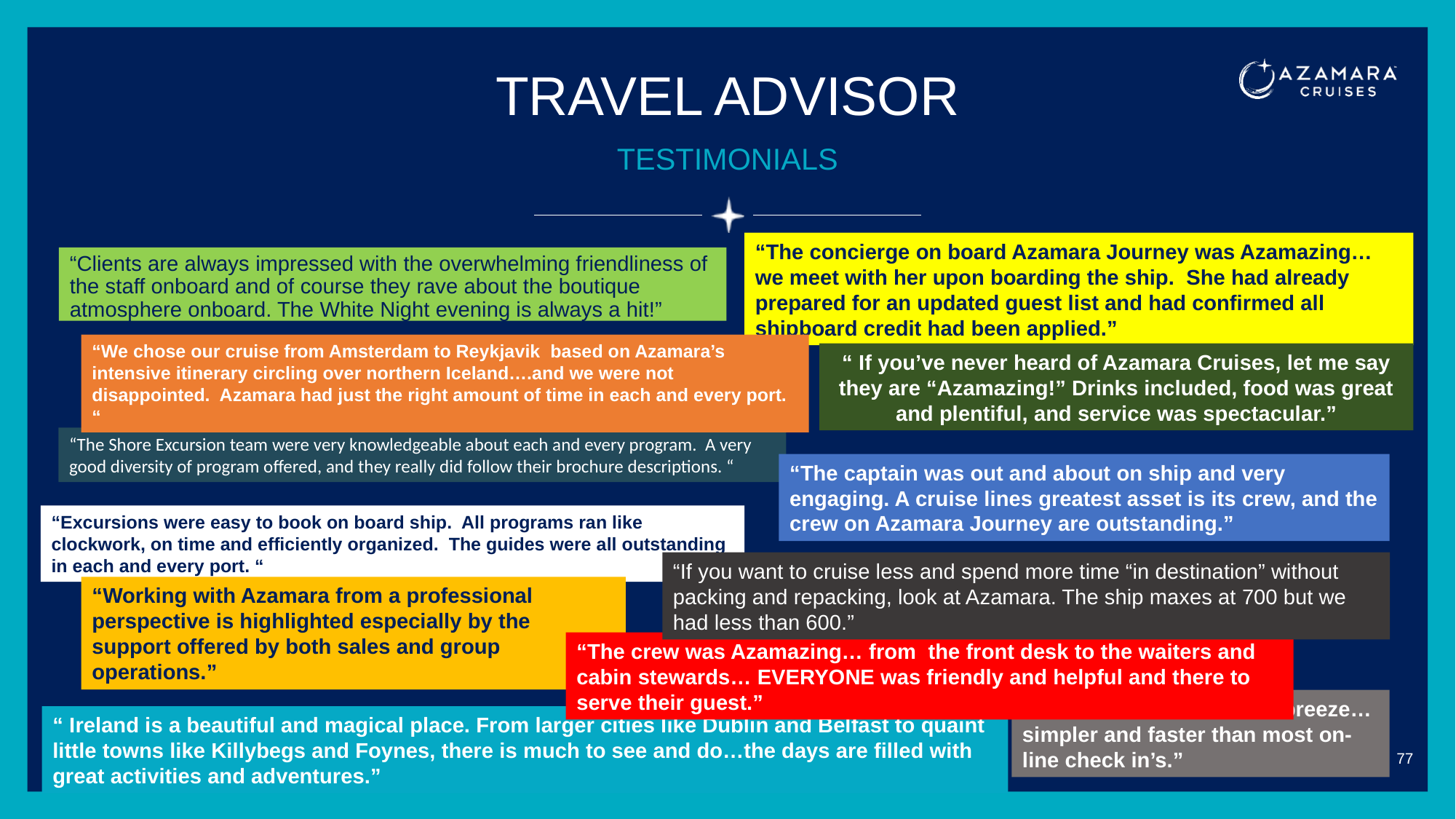

# TRAVEL ADVISOR
TESTIMONIALS
“The concierge on board Azamara Journey was Azamazing… we meet with her upon boarding the ship.  She had already prepared for an updated guest list and had confirmed all shipboard credit had been applied.”
“Clients are always impressed with the overwhelming friendliness of the staff onboard and of course they rave about the boutique atmosphere onboard. The White Night evening is always a hit!”

“We chose our cruise from Amsterdam to Reykjavik  based on Azamara’s intensive itinerary circling over northern Iceland….and we were not disappointed.  Azamara had just the right amount of time in each and every port. “
“ If you’ve never heard of Azamara Cruises, let me say they are “Azamazing!” Drinks included, food was great and plentiful, and service was spectacular.”
“The Shore Excursion team were very knowledgeable about each and every program.  A very good diversity of program offered, and they really did follow their brochure descriptions. “
“The captain was out and about on ship and very engaging. A cruise lines greatest asset is its crew, and the crew on Azamara Journey are outstanding.”
“Excursions were easy to book on board ship.  All programs ran like clockwork, on time and efficiently organized.  The guides were all outstanding in each and every port. “
“If you want to cruise less and spend more time “in destination” without packing and repacking, look at Azamara. The ship maxes at 700 but we had less than 600.”
“Working with Azamara from a professional perspective is highlighted especially by the support offered by both sales and group operations.”
“The crew was Azamazing… from  the front desk to the waiters and cabin stewards… EVERYONE was friendly and helpful and there to serve their guest.”
“Pier side check in was a breeze…simpler and faster than most on-line check in’s.”
“ Ireland is a beautiful and magical place. From larger cities like Dublin and Belfast to quaint little towns like Killybegs and Foynes, there is much to see and do…the days are filled with great activities and adventures.”
77